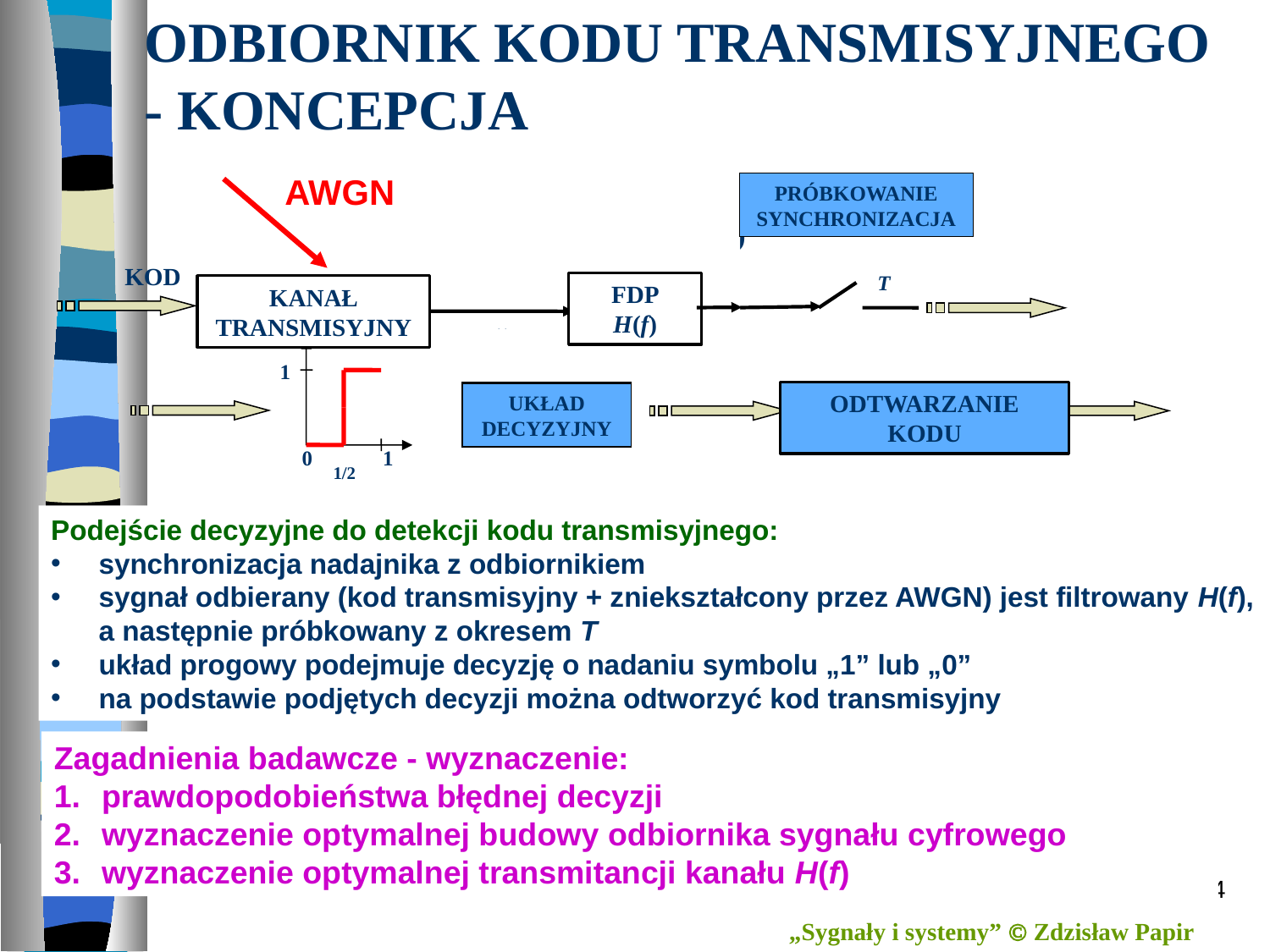

ODBIORNIK KODU TRANSMISYJNEGO - KONCEPCJA

ILPF
SAMPLING

δ(t)
π/W
Sa(Wt)

T

  W
  ω

δ(t)

THRESHOLD
DECISION
PULSE
FORMATTING

 0
1

AWGN
PRÓBKOWANIE
SYNCHRONIZACJA
KOD
FDP
H(f)
KANAŁ
TRANSMISYJNY

1
ODTWARZANIE
KODU
UKŁAD
DECYZYJNY

1/2
Podejście decyzyjne do detekcji kodu transmisyjnego:
synchronizacja nadajnika z odbiornikiem
sygnał odbierany (kod transmisyjny + zniekształcony przez AWGN) jest filtrowany H(f), a następnie próbkowany z okresem T
układ progowy podejmuje decyzję o nadaniu symbolu „1” lub „0”
na podstawie podjętych decyzji można odtworzyć kod transmisyjny
Zagadnienia badawcze - wyznaczenie:
prawdopodobieństwa błędnej decyzji
wyznaczenie optymalnej budowy odbiornika sygnału cyfrowego
wyznaczenie optymalnej transmitancji kanału H(f)
4
„Sygnały i systemy” © Zdzisław Papir